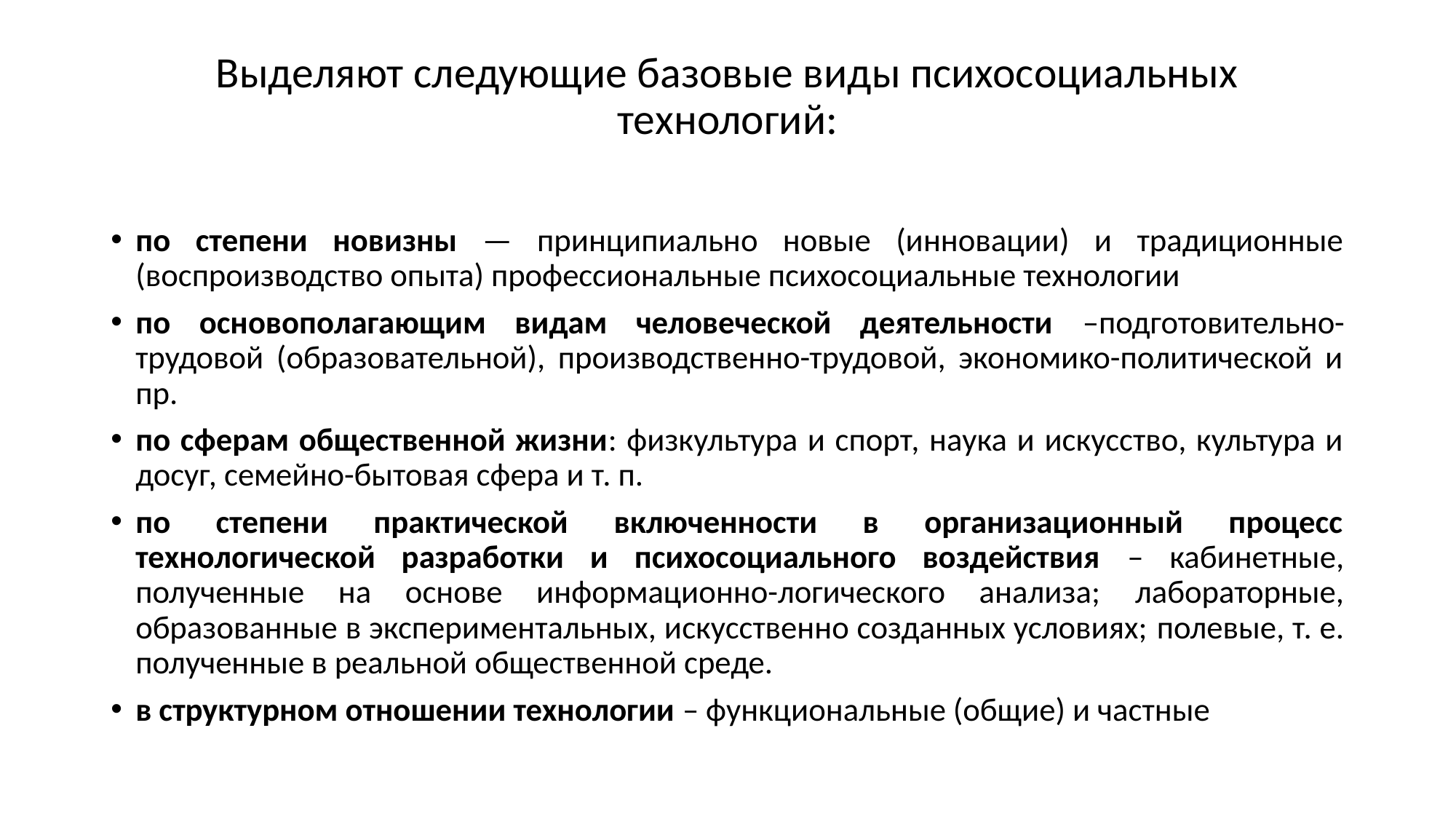

# Выделяют следующие базовые виды психосоциальных технологий:
по степени новизны — принципиально новые (инновации) и традиционные (воспроизводство опыта) профессиональные психосоциальные технологии
по основополагающим видам человеческой деятельности –подготовительно-трудовой (образовательной), производственно-трудовой, экономико-политической и пр.
по сферам общественной жизни: физкультура и спорт, наука и искусство, культура и досуг, семейно-бытовая сфера и т. п.
по степени практической включенности в организационный процесс технологической разработки и психосоциального воздействия – кабинетные, полученные на основе информационно-логического анализа; лабораторные, образованные в экспериментальных, искусственно созданных условиях; полевые, т. е. полученные в реальной общественной среде.
в структурном отношении технологии – функциональные (общие) и частные